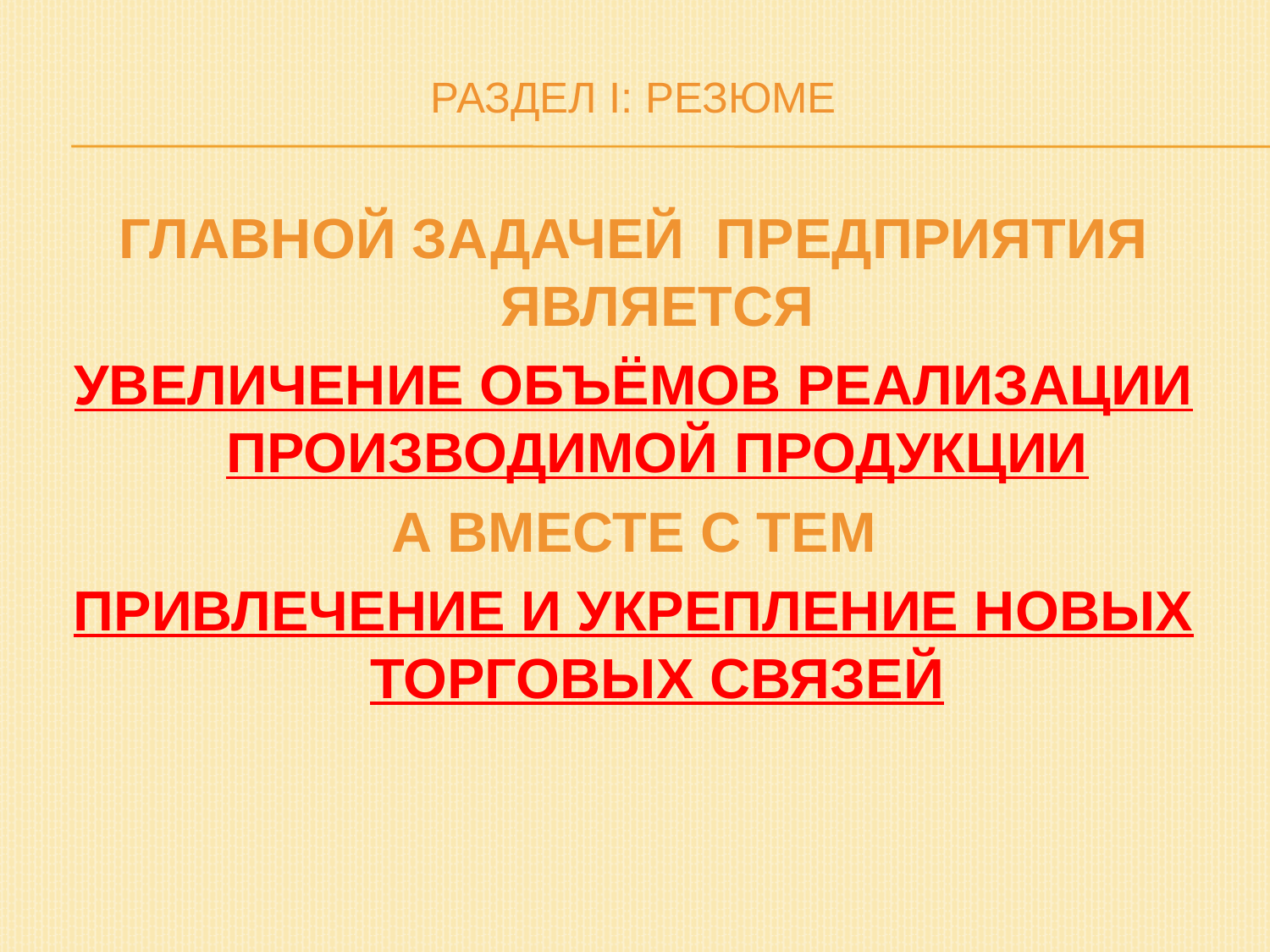

# Раздел I: Резюме
Главной задачей  предприятия является
увеличение объёмов реализации производимой продукции
А вместе с тем
привлечение и укрепление новых торговых связей